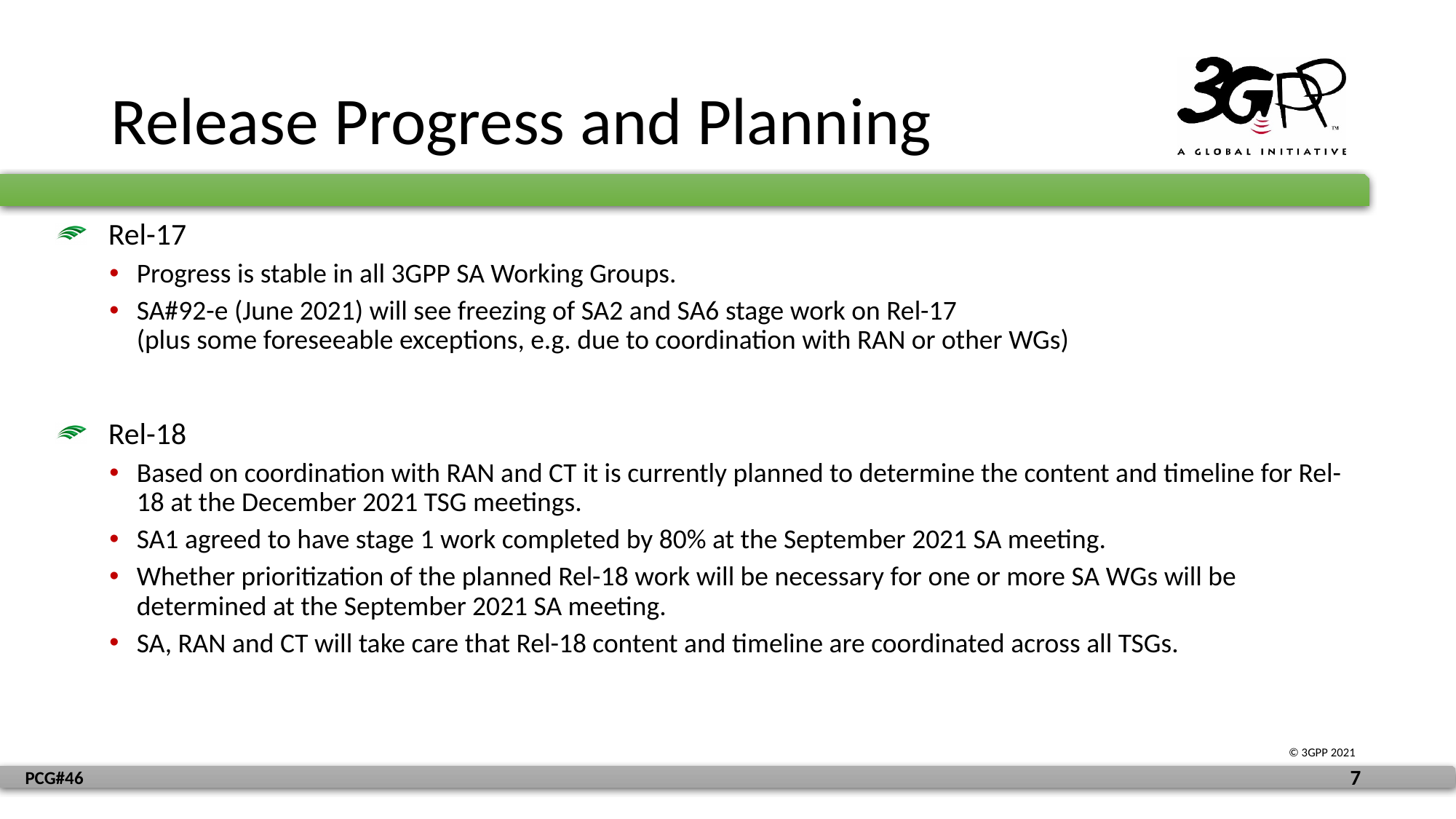

# Release Progress and Planning
Rel-17
Progress is stable in all 3GPP SA Working Groups.
SA#92-e (June 2021) will see freezing of SA2 and SA6 stage work on Rel-17
(plus some foreseeable exceptions, e.g. due to coordination with RAN or other WGs)

Rel-18
Based on coordination with RAN and CT it is currently planned to determine the content and timeline for Rel-18 at the December 2021 TSG meetings.
SA1 agreed to have stage 1 work completed by 80% at the September 2021 SA meeting.
Whether prioritization of the planned Rel-18 work will be necessary for one or more SA WGs will be determined at the September 2021 SA meeting.
SA, RAN and CT will take care that Rel-18 content and timeline are coordinated across all TSGs.